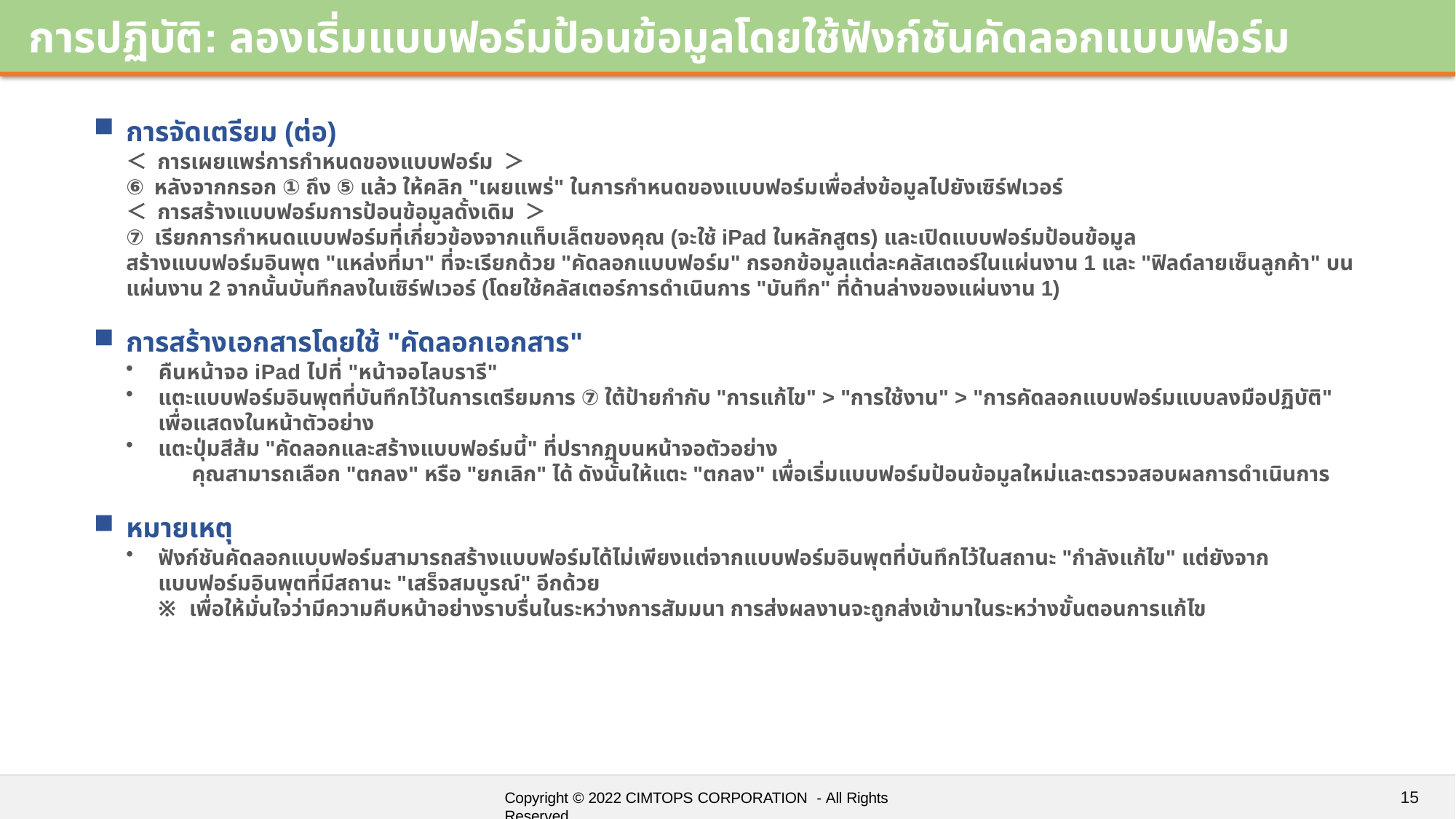

# การปฏิบัติ: ลองเริ่มแบบฟอร์มป้อนข้อมูลโดยใช้ฟังก์ชันคัดลอกแบบฟอร์ม
การจัดเตรียม (ต่อ)
＜ การเผยแพร่การกำหนดของแบบฟอร์ม ＞
⑥ หลังจากกรอก ① ถึง ⑤ แล้ว ให้คลิก "เผยแพร่" ในการกำหนดของแบบฟอร์มเพื่อส่งข้อมูลไปยังเซิร์ฟเวอร์
＜ การสร้างแบบฟอร์มการป้อนข้อมูลดั้งเดิม ＞
⑦ เรียกการกำหนดแบบฟอร์มที่เกี่ยวข้องจากแท็บเล็ตของคุณ (จะใช้ iPad ในหลักสูตร) ​​และเปิดแบบฟอร์มป้อนข้อมูล
สร้างแบบฟอร์มอินพุต "แหล่งที่มา" ที่จะเรียกด้วย "คัดลอกแบบฟอร์ม" กรอกข้อมูลแต่ละคลัสเตอร์ในแผ่นงาน 1 และ "ฟิลด์ลายเซ็นลูกค้า" บนแผ่นงาน 2 จากนั้นบันทึกลงในเซิร์ฟเวอร์ (โดยใช้คลัสเตอร์การดำเนินการ "บันทึก" ที่ด้านล่างของแผ่นงาน 1)
การสร้างเอกสารโดยใช้ "คัดลอกเอกสาร"
คืนหน้าจอ iPad ไปที่ "หน้าจอไลบรารี"
แตะแบบฟอร์มอินพุตที่บันทึกไว้ในการเตรียมการ ⑦ ใต้ป้ายกำกับ "การแก้ไข" > "การใช้งาน" > "การคัดลอกแบบฟอร์มแบบลงมือปฏิบัติ" เพื่อแสดงในหน้าตัวอย่าง
แตะปุ่มสีส้ม "คัดลอกและสร้างแบบฟอร์มนี้" ที่ปรากฏบนหน้าจอตัวอย่าง
	คุณสามารถเลือก "ตกลง" หรือ "ยกเลิก" ได้ ดังนั้นให้แตะ "ตกลง" เพื่อเริ่มแบบฟอร์มป้อนข้อมูลใหม่และตรวจสอบผลการดำเนินการ
หมายเหตุ
ฟังก์ชันคัดลอกแบบฟอร์มสามารถสร้างแบบฟอร์มได้ไม่เพียงแต่จากแบบฟอร์มอินพุตที่บันทึกไว้ในสถานะ "กำลังแก้ไข" แต่ยังจากแบบฟอร์มอินพุตที่มีสถานะ "เสร็จสมบูรณ์" อีกด้วย
※ เพื่อให้มั่นใจว่ามีความคืบหน้าอย่างราบรื่นในระหว่างการสัมมนา การส่งผลงานจะถูกส่งเข้ามาในระหว่างขั้นตอนการแก้ไข
15
Copyright © 2022 CIMTOPS CORPORATION - All Rights Reserved.